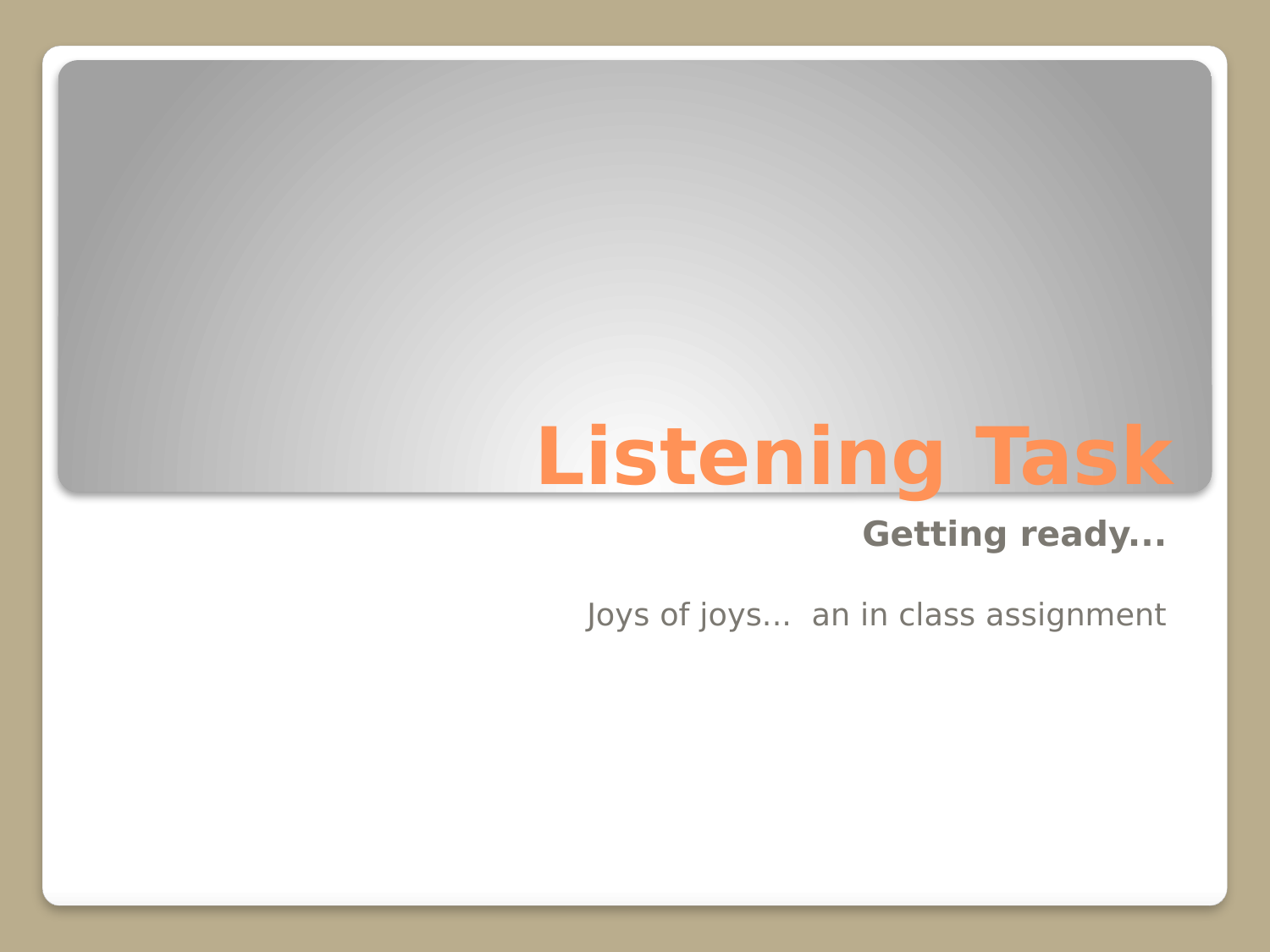

# Listening Task
Getting ready...

Joys of joys...  an in class assignment